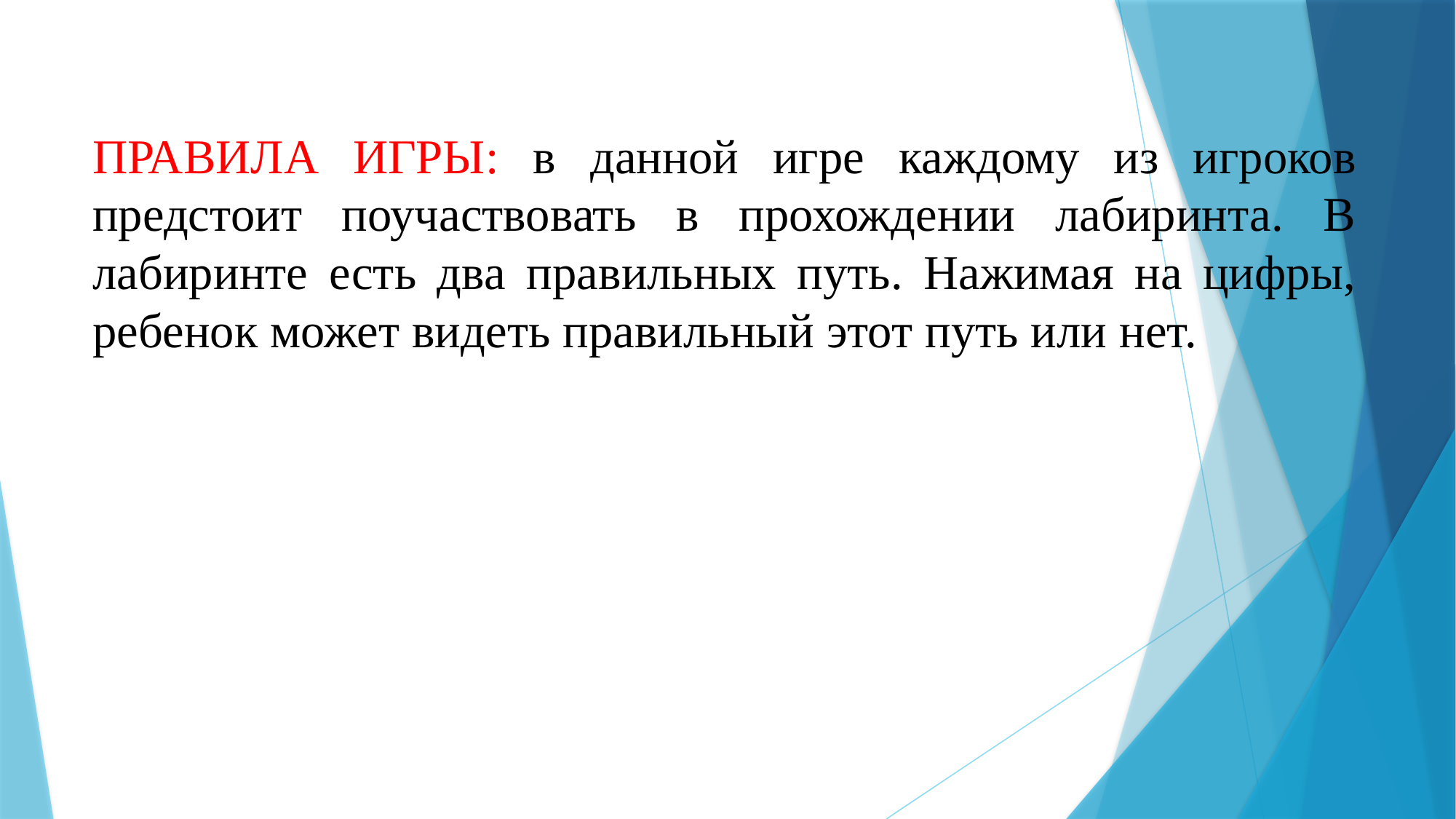

ПРАВИЛА ИГРЫ: в данной игре каждому из игроков предстоит поучаствовать в прохождении лабиринта. В лабиринте есть два правильных путь. Нажимая на цифры, ребенок может видеть правильный этот путь или нет.